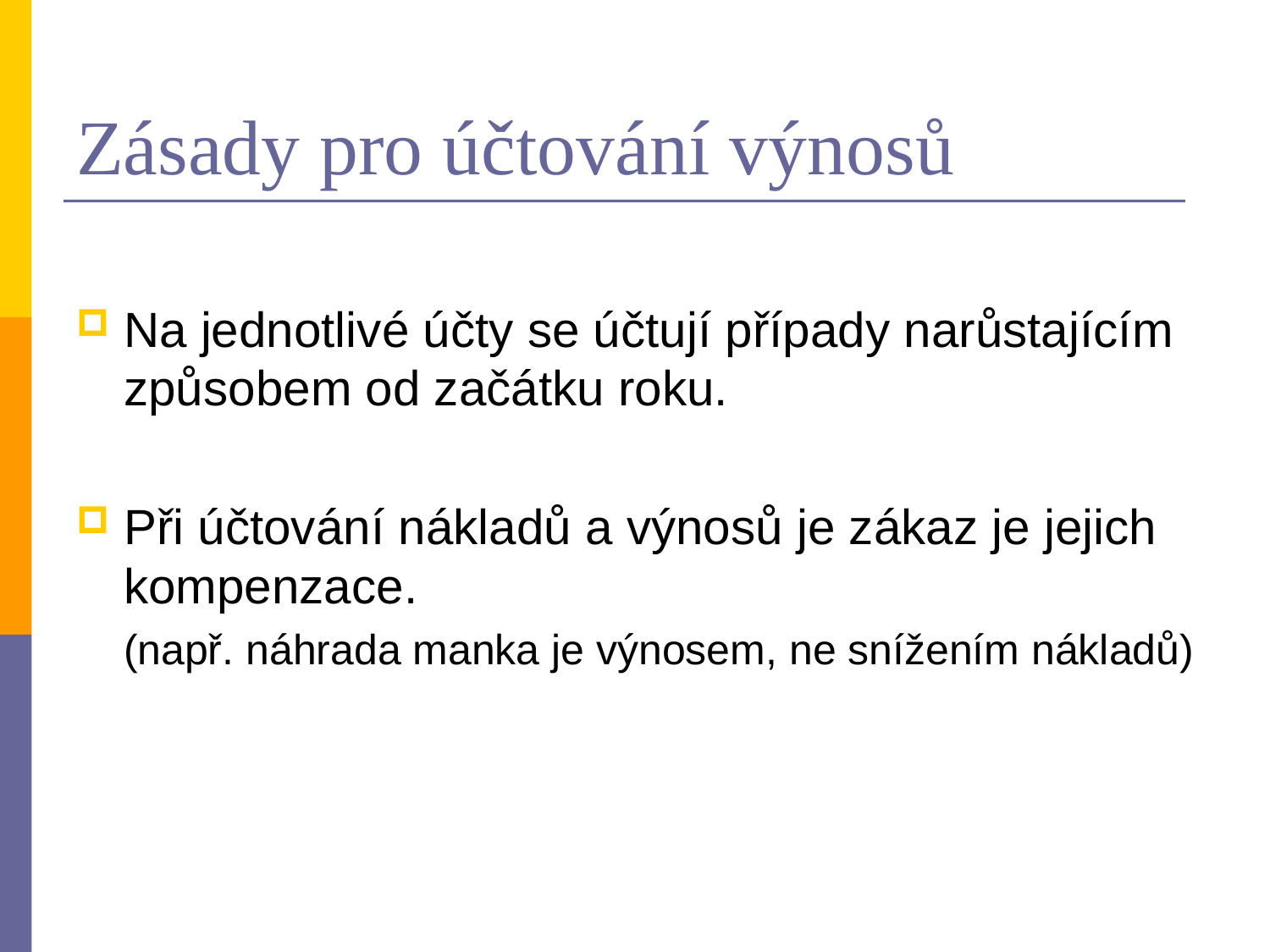

# Zásady pro účtování výnosů

Na jednotlivé účty se účtují případy narůstajícím způsobem od začátku roku.

Při účtování nákladů a výnosů je zákaz je jejich kompenzace.
    (např. náhrada manka je výnosem, ne snížením nákladů)